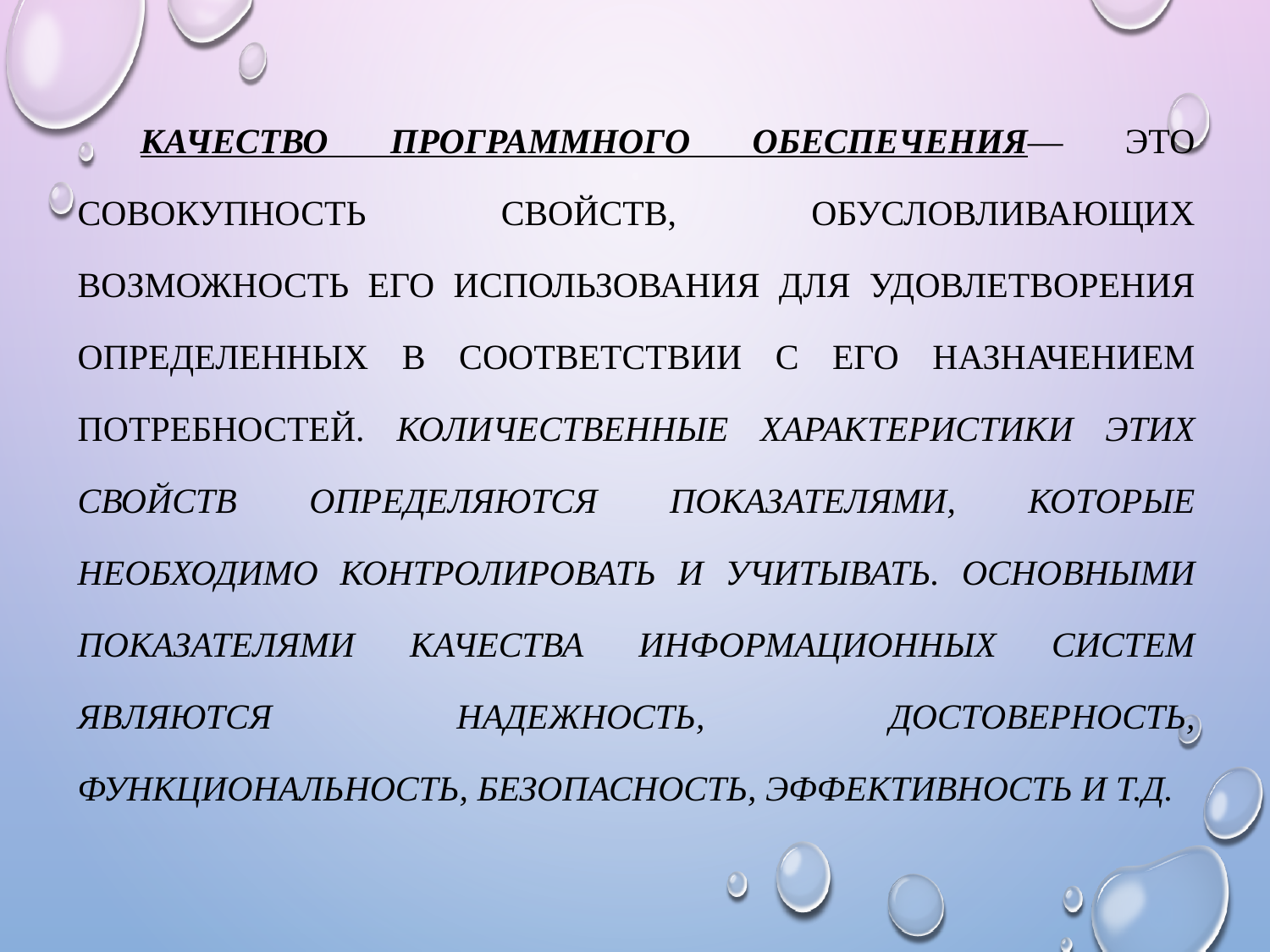

Качество программного обеспечения— это совокупность свойств, обусловливающих возможность его использования для удовлетворения определенных в соответствии с его назначением потребностей. Количественные характеристики этих свойств определяются показателями, которые необходимо контролировать и учитывать. Основными показателями качества информационных систем являются надежность, достоверность, функциональность, безопасность, эффективность и т.д.